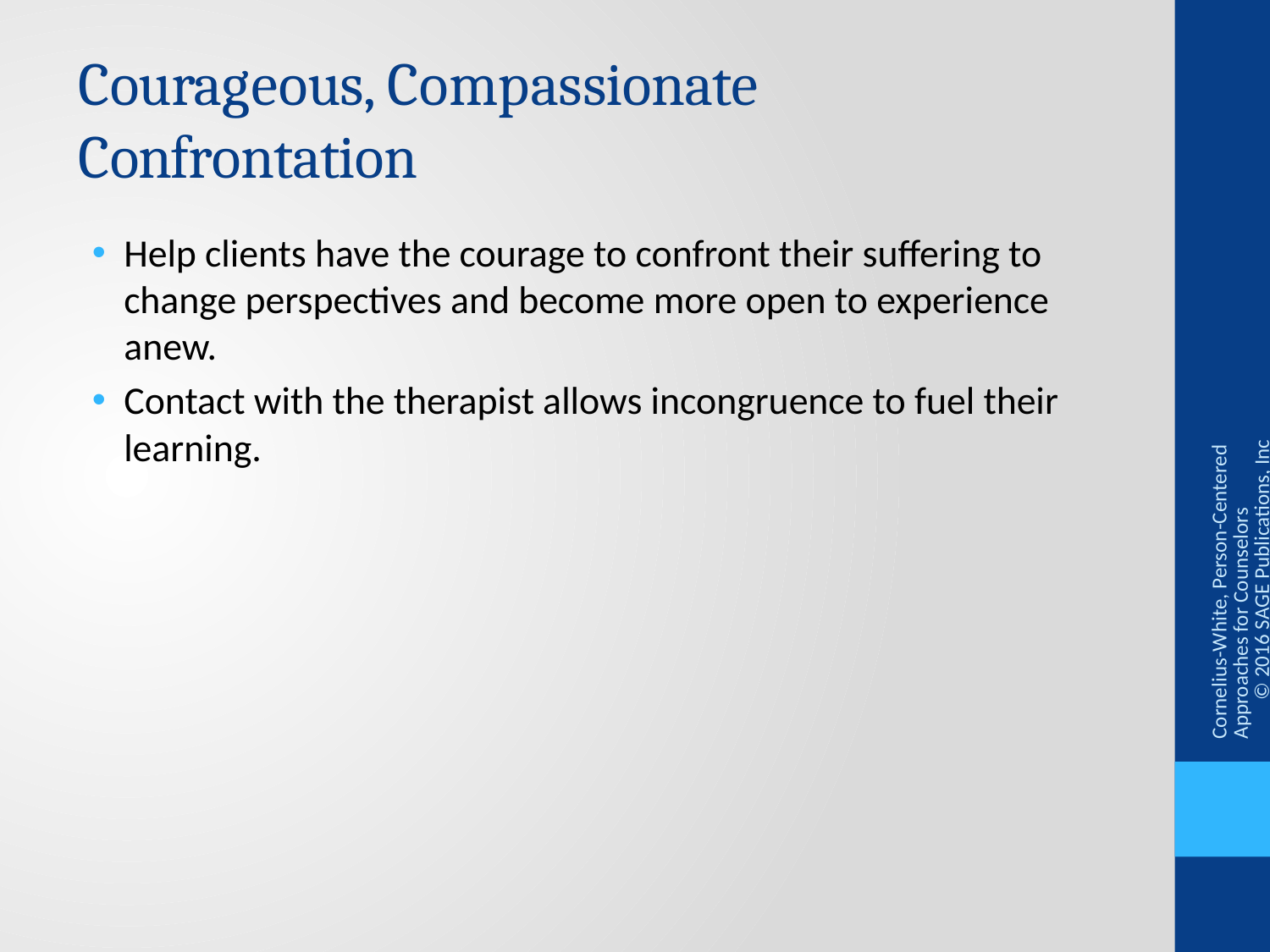

# Courageous, Compassionate Confrontation
Help clients have the courage to confront their suffering to change perspectives and become more open to experience anew.
Contact with the therapist allows incongruence to fuel their learning.
Cornelius-White, Person-Centered Approaches for Counselors                      © 2016 SAGE Publications, Inc.